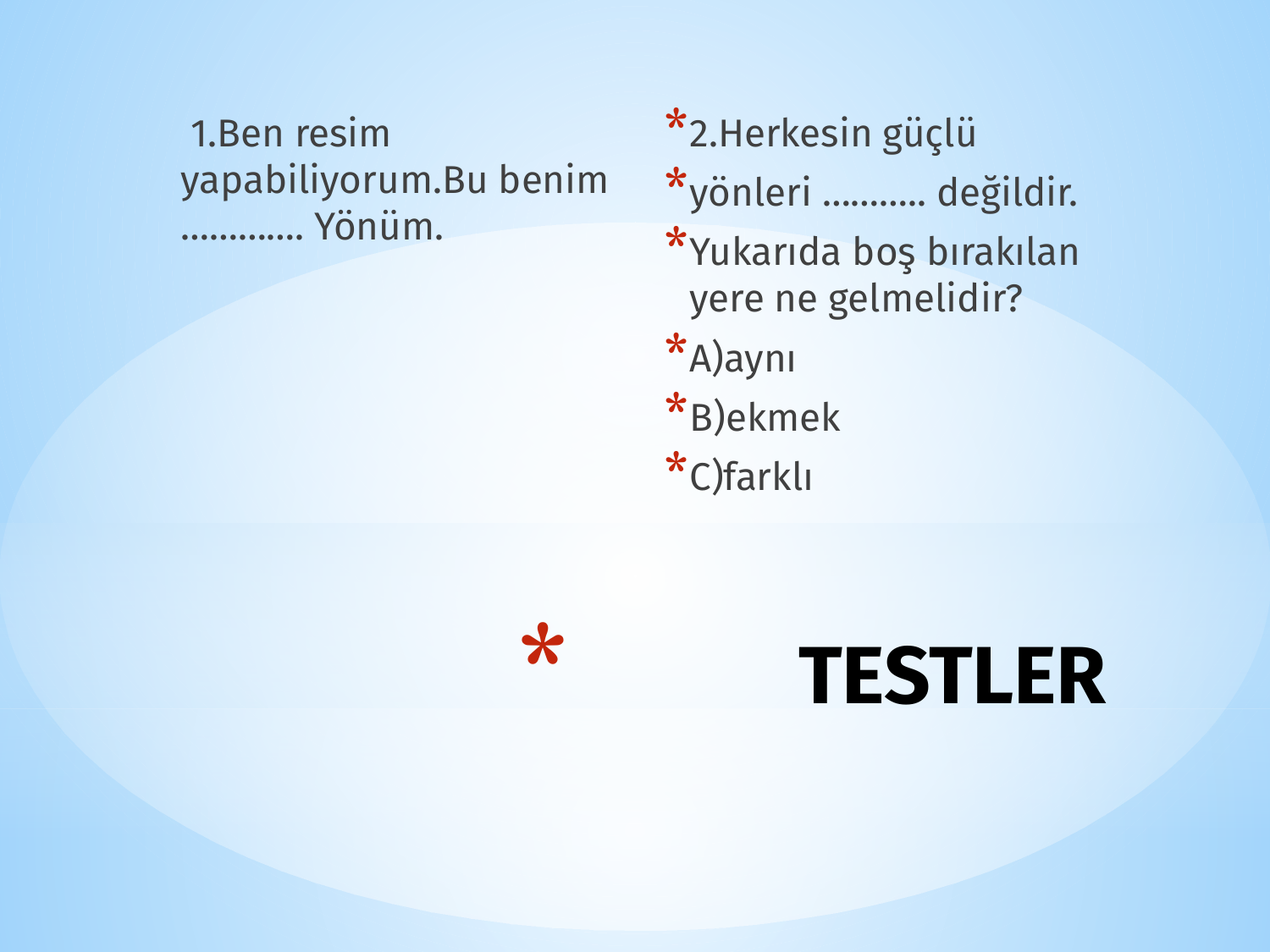

1.Ben resim yapabiliyorum.Bu benim …………. Yönüm.

2.Herkesin güçlü
yönleri ……….. değildir.
Yukarıda boş bırakılan yere ne gelmelidir?
A)aynı
B)ekmek
C)farklı
# TESTLER